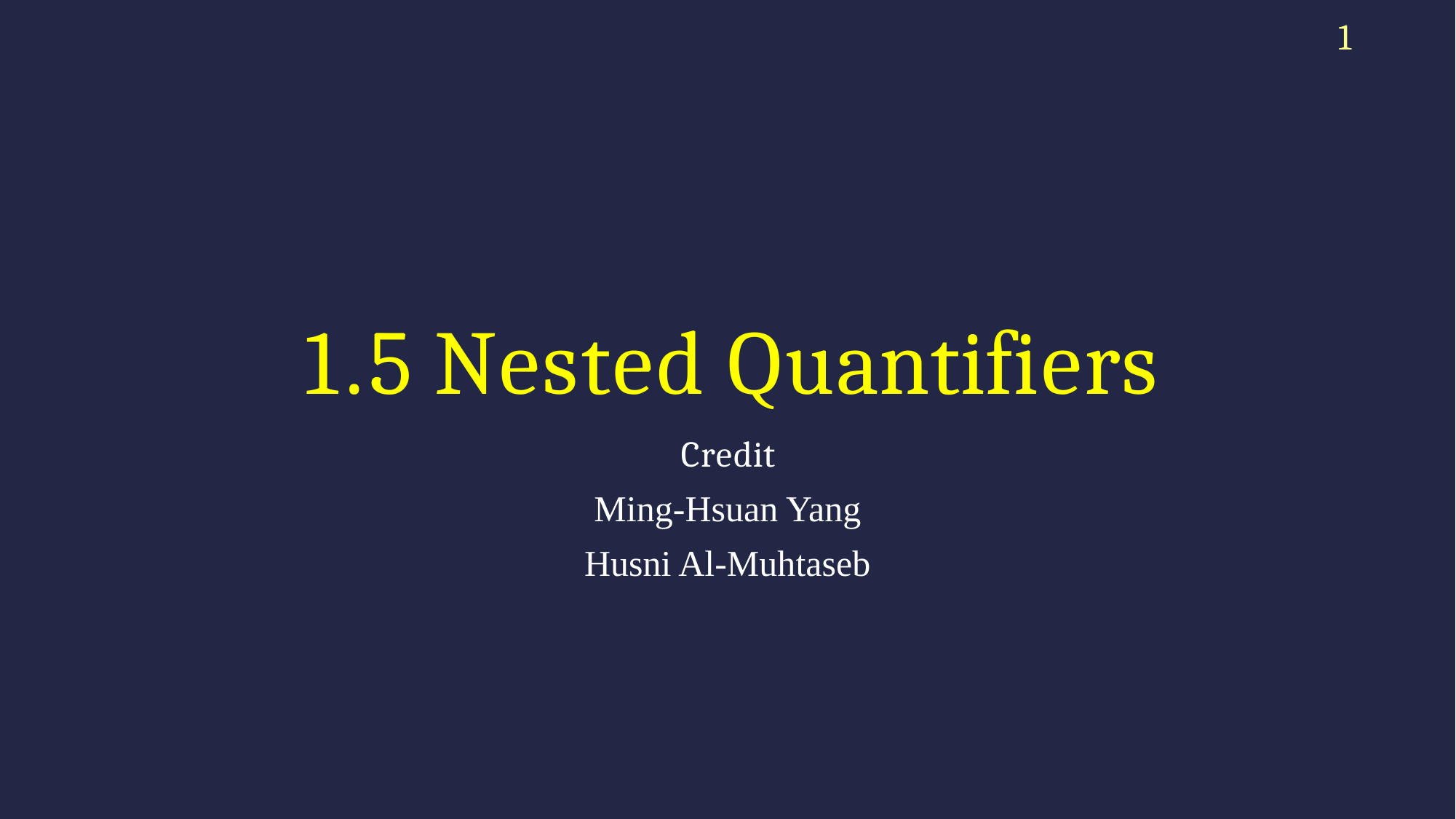

1
# 1.5 Nested Quantifiers
Credit
Ming-Hsuan Yang
Husni Al-Muhtaseb